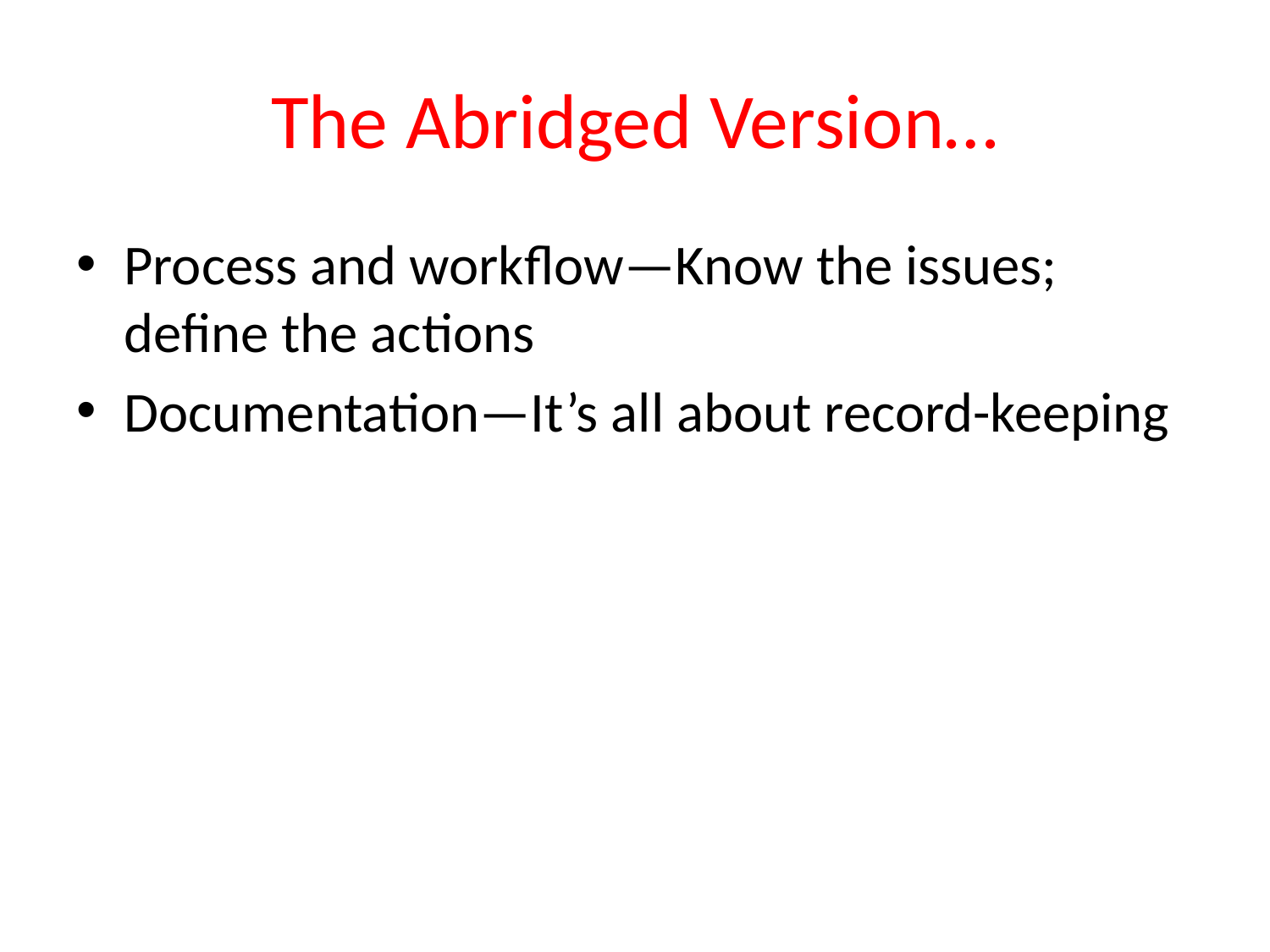

# The Abridged Version…
Process and workflow—Know the issues; define the actions
Documentation—It’s all about record-keeping